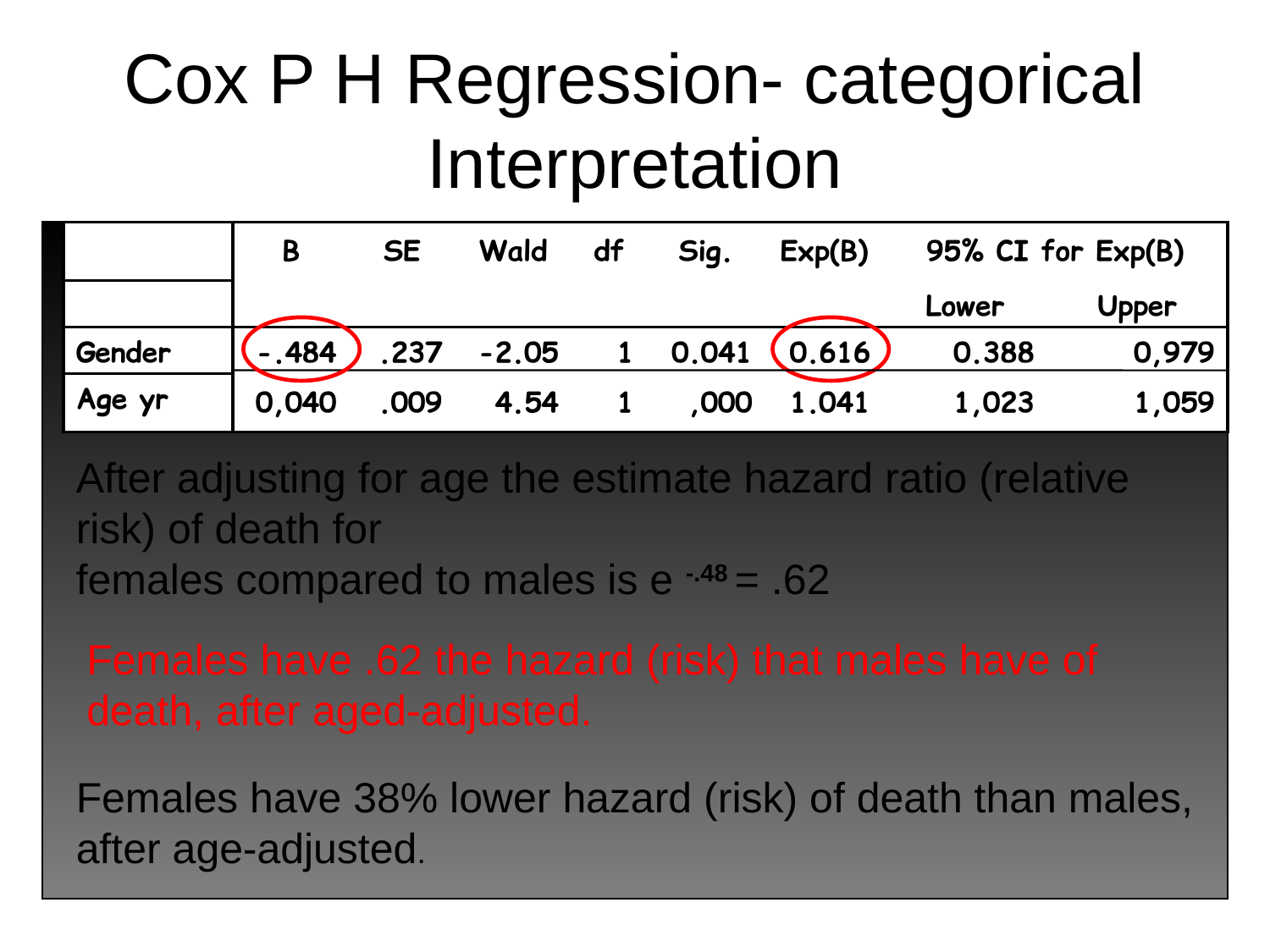

# Cox P H Regression- categorical Interpretation

|  | B | SE | Wald | df | Sig. | Exp(B) | 95% CI for Exp(B) |  |
| --- | --- | --- | --- | --- | --- | --- | --- | --- |
|  |  |  |  |  |  |  | Lower | Upper |
| Gender | -.484 | .237 | -2.05 | 1 | 0.041 | 0.616 | 0.388 | 0,979 |
| Age yr | 0,040 | .009 | 4.54 | 1 | ,000 | 1.041 | 1,023 | 1,059 |

After adjusting for age the estimate hazard ratio (relative risk) of death for
females compared to males is e -.48 = .62
Females have .62 the hazard (risk) that males have of
death, after aged-adjusted.

Females have 38% lower hazard (risk) of death than males, after age-adjusted.
32